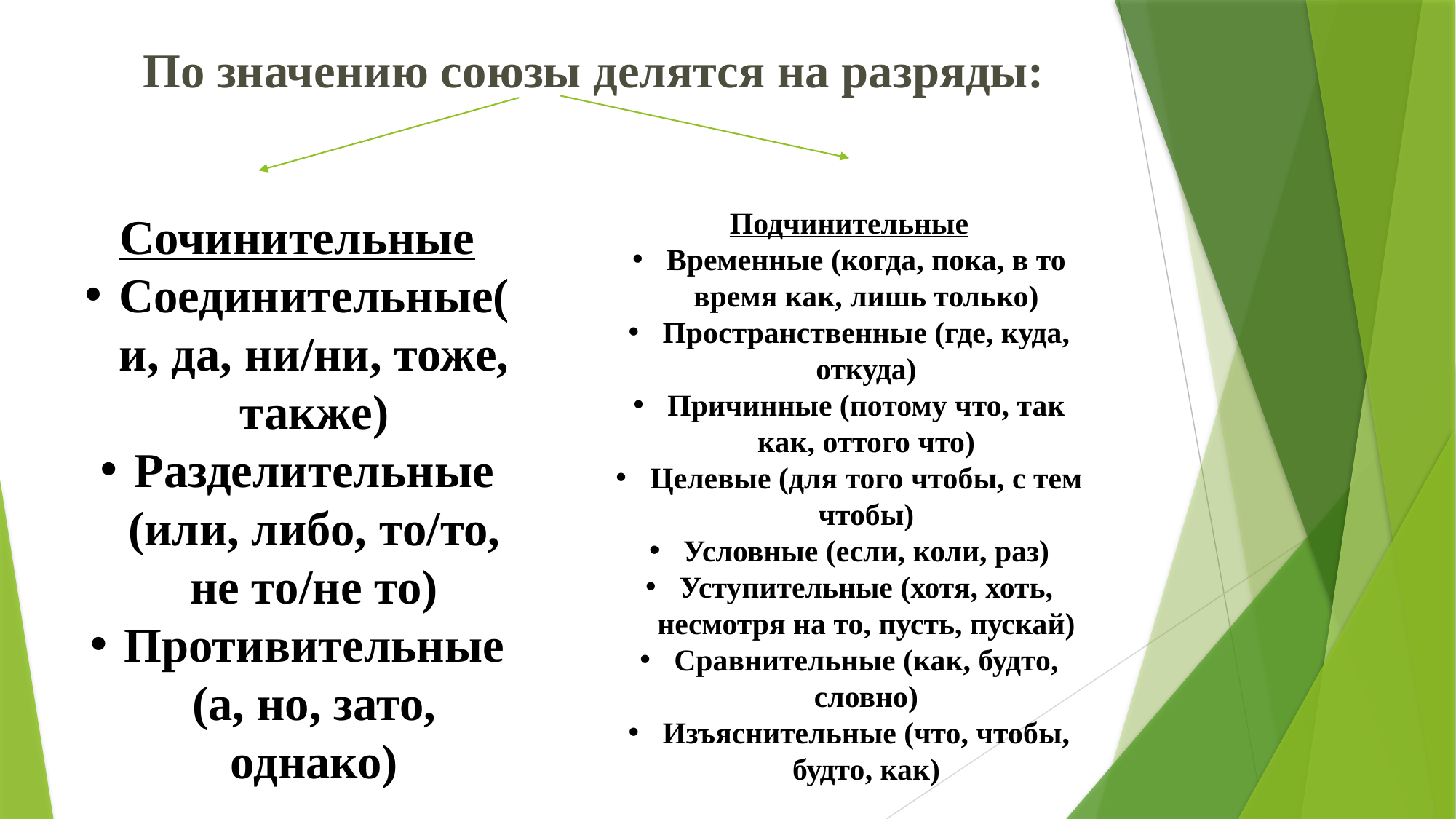

По значению союзы делятся на разряды:
Подчинительные
Временные (когда, пока, в то время как, лишь только)
Пространственные (где, куда, откуда)
Причинные (потому что, так как, оттого что)
Целевые (для того чтобы, с тем чтобы)
Условные (если, коли, раз)
Уступительные (хотя, хоть, несмотря на то, пусть, пускай)
Сравнительные (как, будто, словно)
Изъяснительные (что, чтобы, будто, как)
Сочинительные
Соединительные(и, да, ни/ни, тоже, также)
Разделительные (или, либо, то/то, не то/не то)
Противительные (а, но, зато, однако)